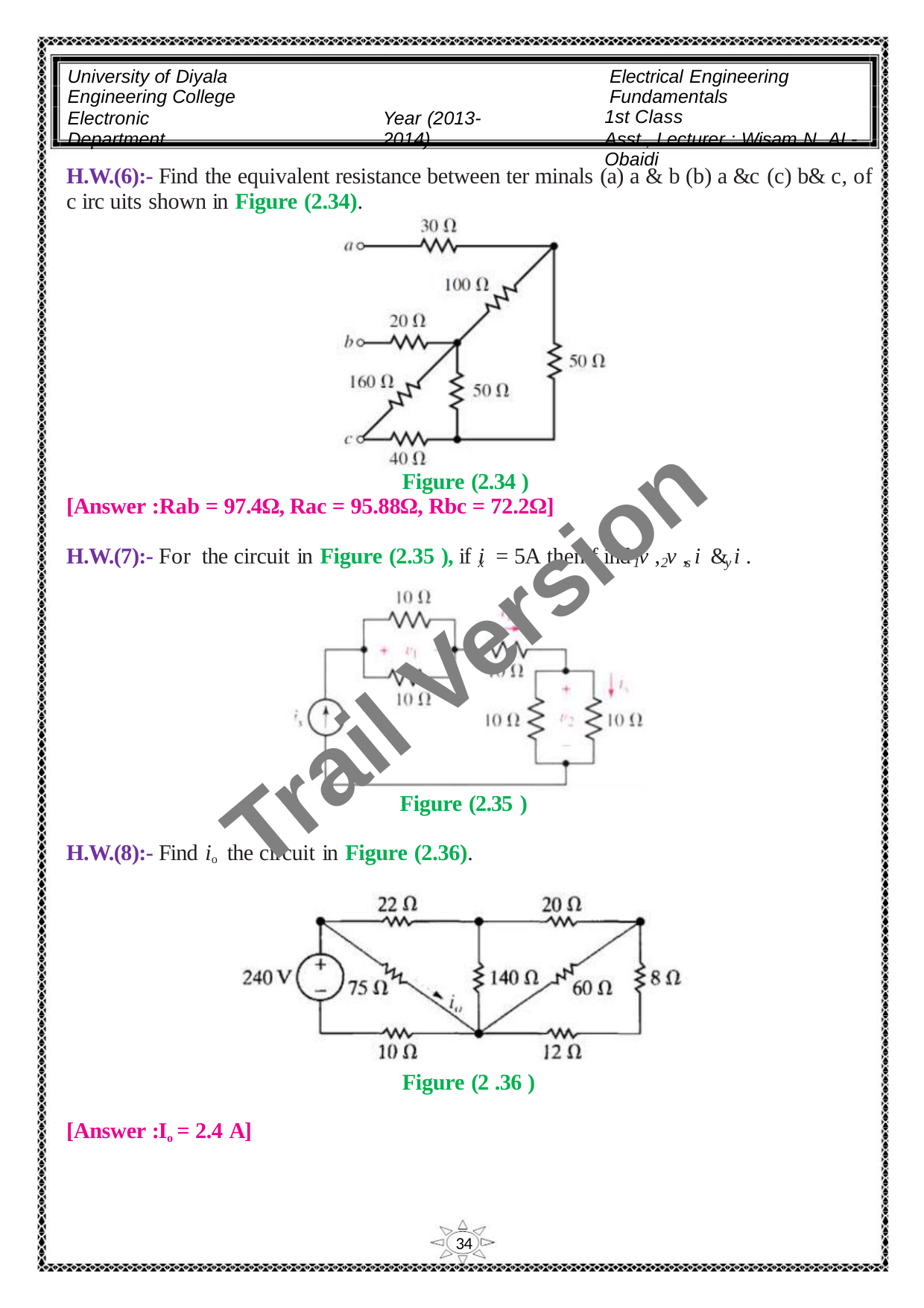

University of Diyala
Engineering College
Electronic Department
Electrical Engineering Fundamentals
1st Class
Asst., Lecturer : Wisam N. AL-Obaidi
Year (2013-2014)
H.W.(6):- Find the equivalent resistance between ter minals (a) a & b (b) a &c (c) b& c, of
c irc uits shown in Figure (2.34).
Figure (2.34 )
[Answer :Rab = 97.4Ω, Rac = 95.88Ω, Rbc = 72.2Ω]
H.W.(7):- For the circuit in Figure (2.35 ), if i = 5A then f ind v , v , i & i .
x
1
2
s
y
Trail Version
Trail Version
Trail Version
Trail Version
Trail Version
Trail Version
Trail Version
Trail Version
Trail Version
Trail Version
Trail Version
Trail Version
Trail Version
Figure (2.35 )
H.W.(8):- Find io the circuit in Figure (2.36).
Figure (2 .36 )
[Answer :Io = 2.4 A]
34